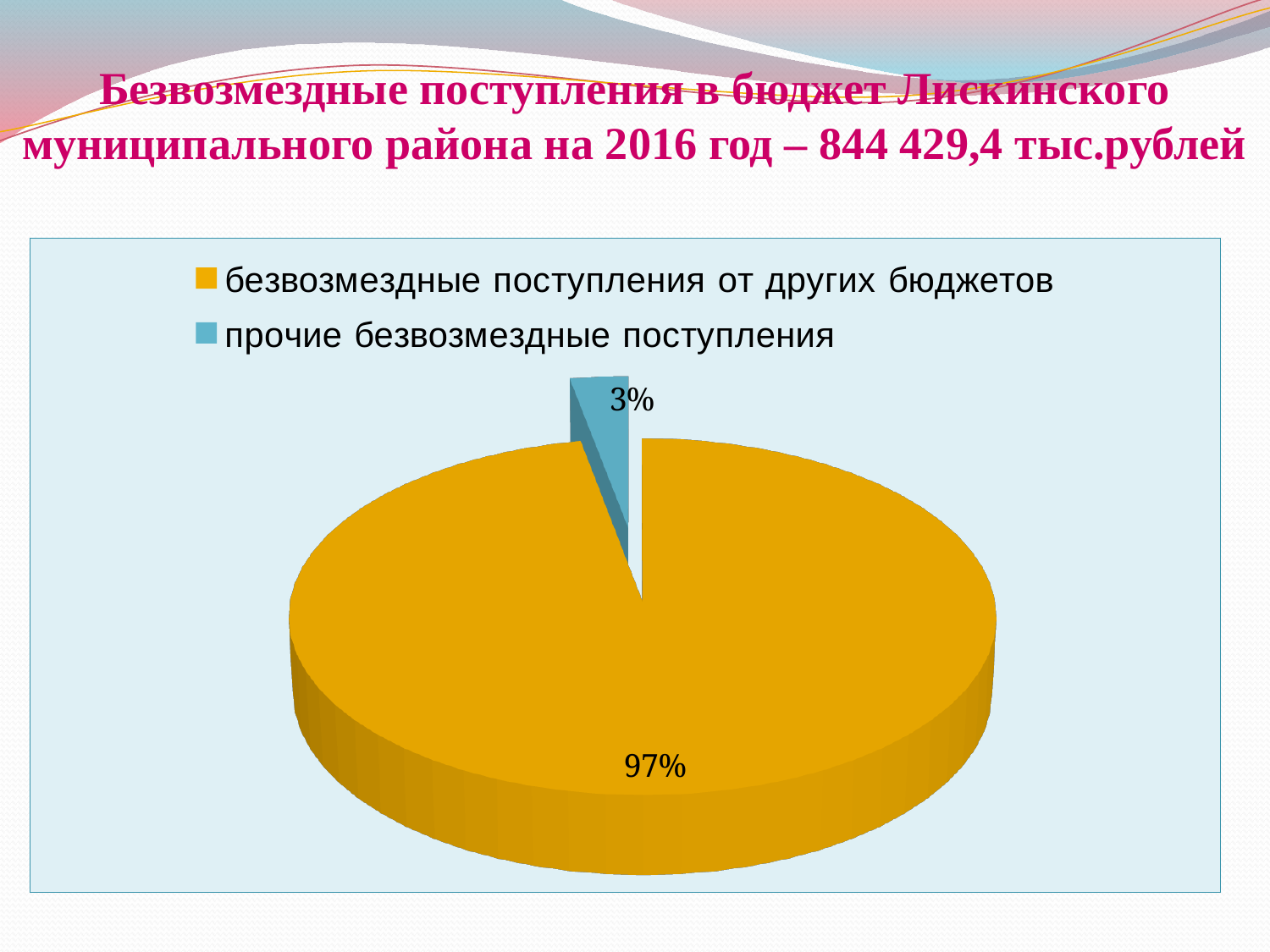

# Безвозмездные поступления в бюджет Лискинского муниципального района на 2016 год – 844 429,4 тыс.рублей

[unsupported chart]